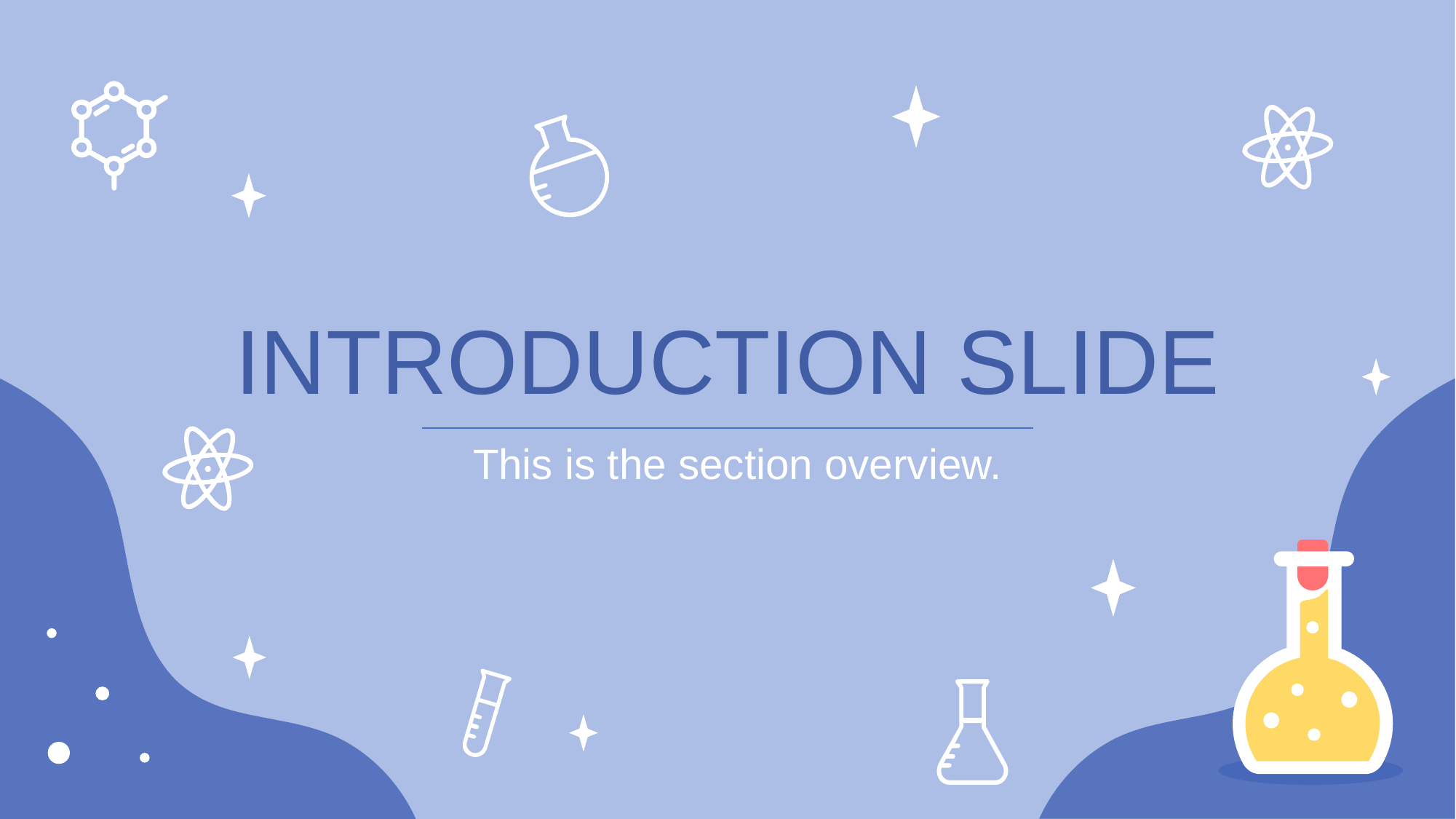

# INTRODUCTION SLIDE
This is the section overview.